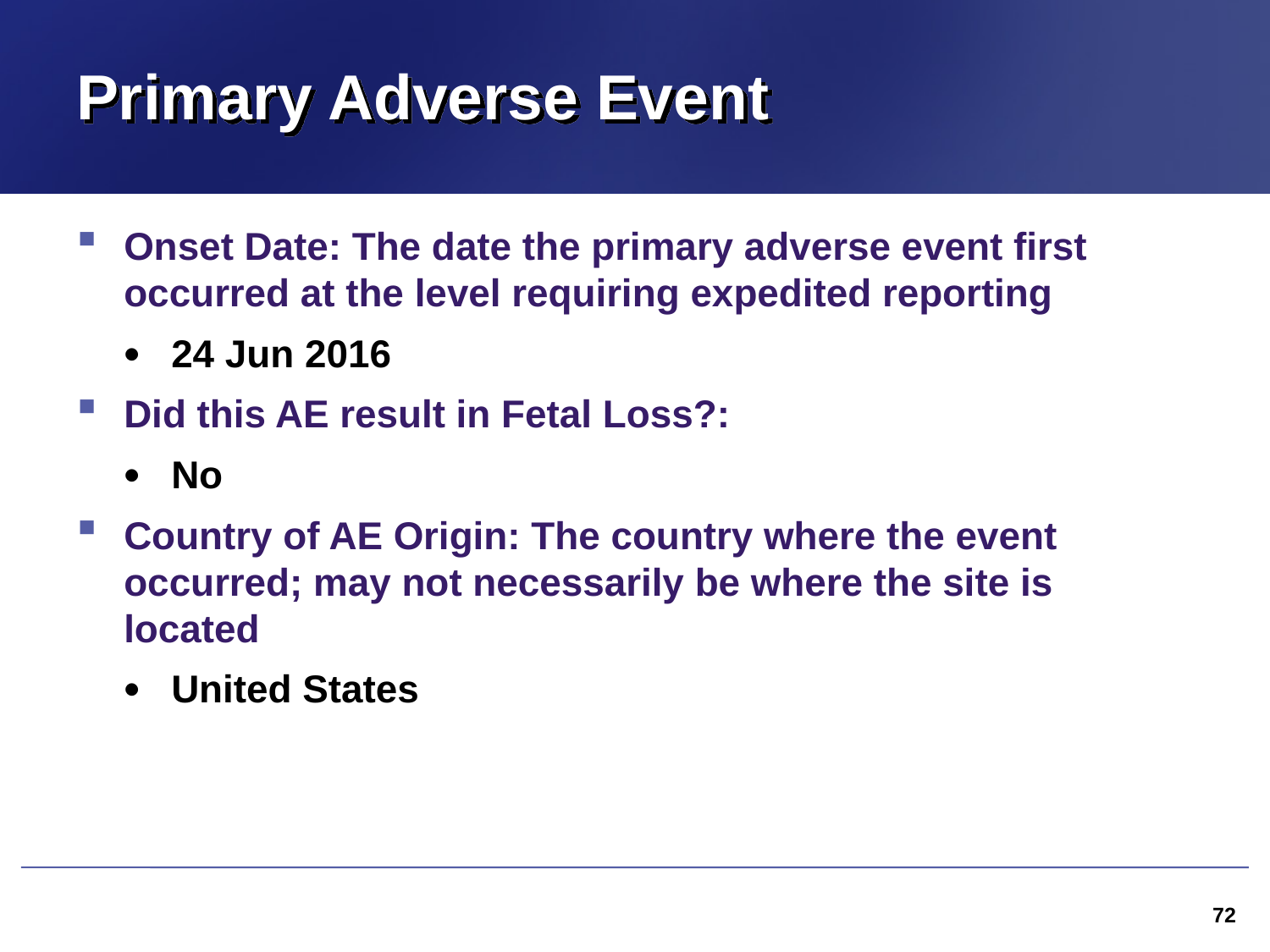

# Primary Adverse Event
Onset Date: The date the primary adverse event first occurred at the level requiring expedited reporting
24 Jun 2016
Did this AE result in Fetal Loss?:
No
Country of AE Origin: The country where the event occurred; may not necessarily be where the site is located
United States
72